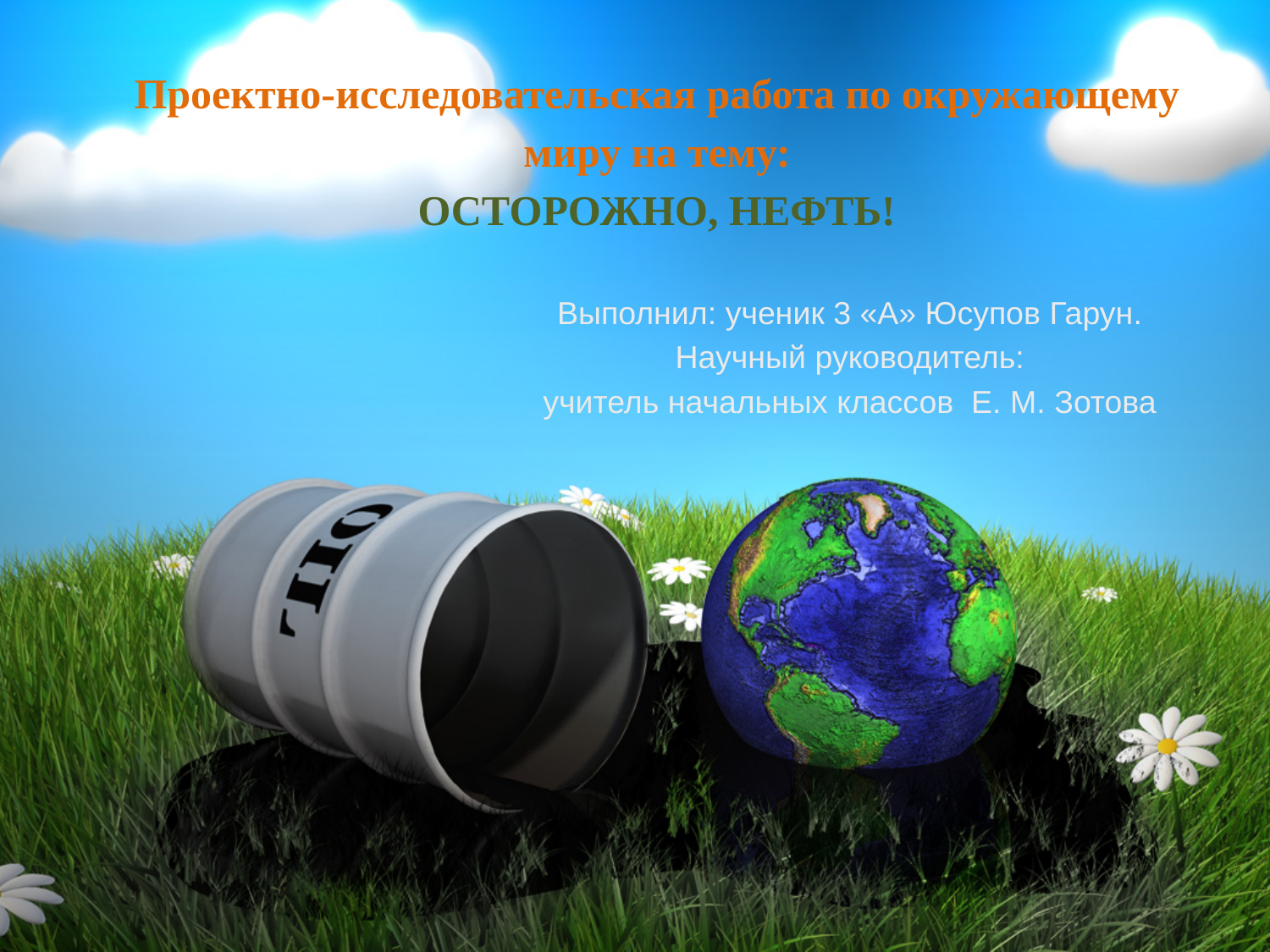

# Проектно-исследовательская работа по окружающему миру на тему: ОСТОРОЖНО, НЕФТЬ!
Выполнил: ученик 3 «А» Юсупов Гарун.
 Научный руководитель:
учитель начальных классов  Е. М. Зотова